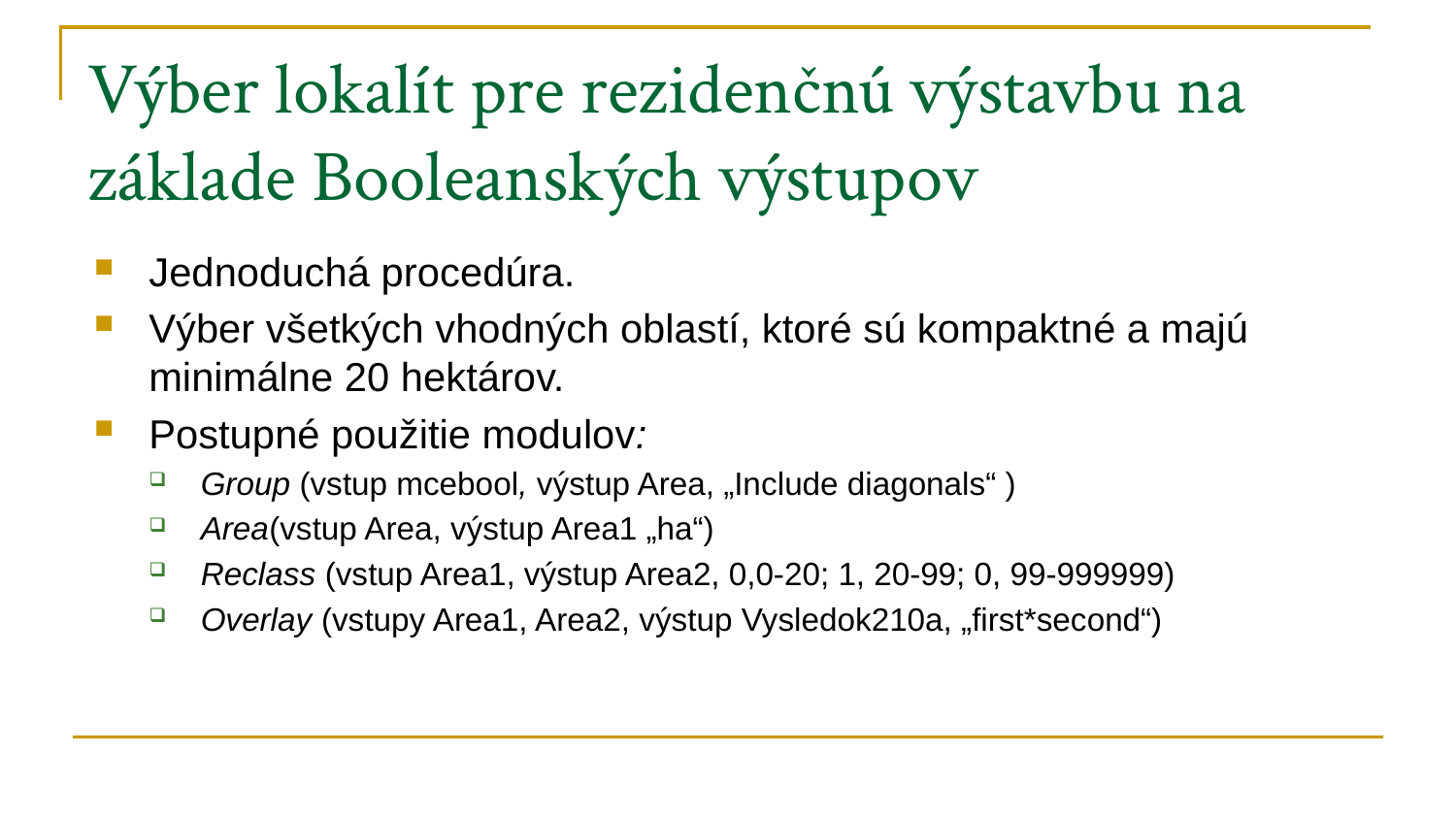

# Výber lokalít pre rezidenčnú výstavbu na základe Booleanských výstupov
Jednoduchá procedúra.
Výber všetkých vhodných oblastí, ktoré sú kompaktné a majú minimálne 20 hektárov.
Postupné použitie modulov:
Group (vstup mcebool, výstup Area, „Include diagonals“ )
Area(vstup Area, výstup Area1 „ha“)
Reclass (vstup Area1, výstup Area2, 0,0-20; 1, 20-99; 0, 99-999999)
Overlay (vstupy Area1, Area2, výstup Vysledok210a, „first*second“)